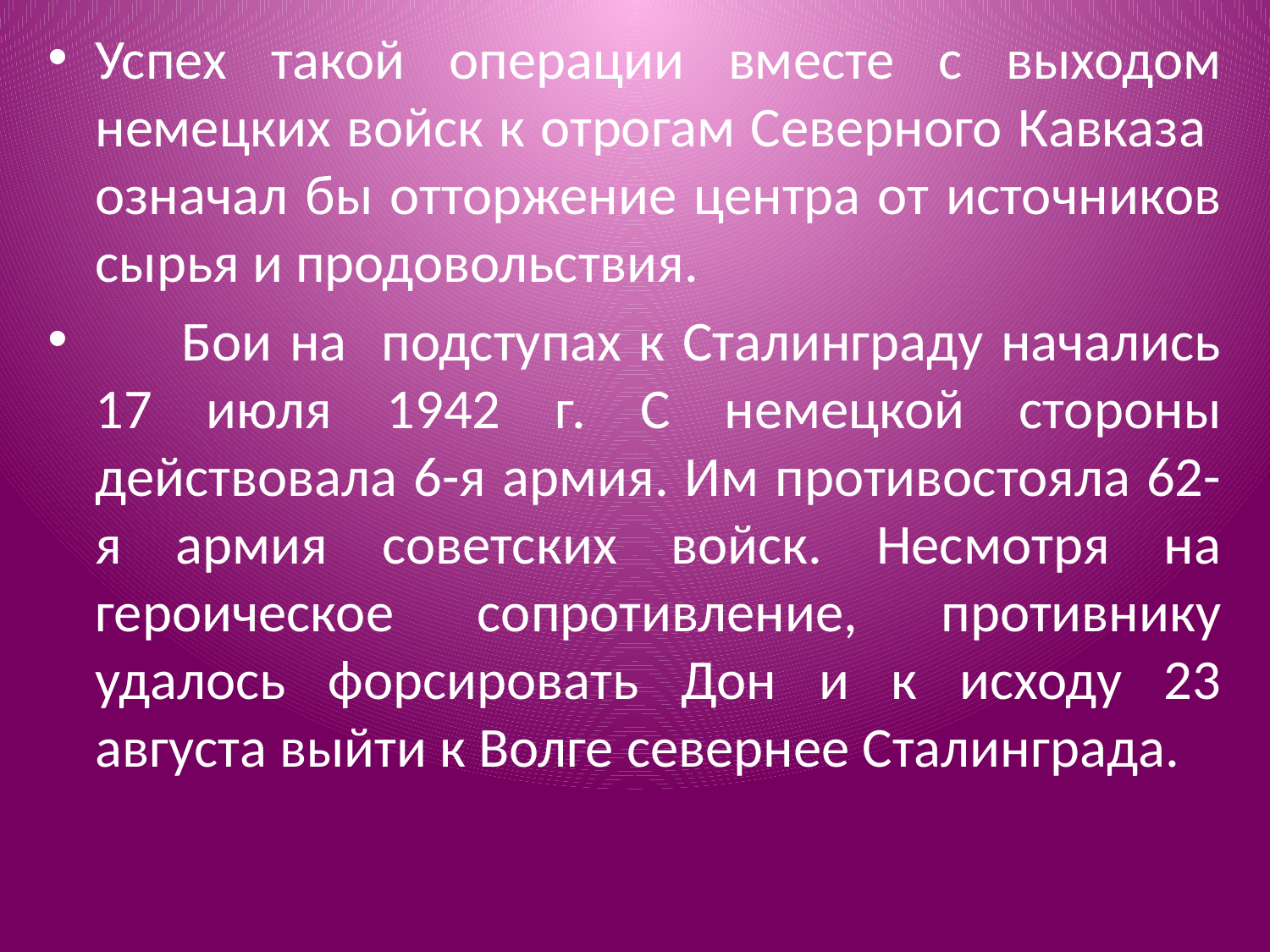

Успех такой операции вместе с выходом немецких войск к отрогам Северного Кавказа  означал бы отторжение центра от источников сырья и продовольствия.
     Бои на  подступах к Сталинграду начались 17 июля 1942 г. С немецкой стороны действовала 6-я армия. Им противостояла 62-я армия советских войск. Несмотря на героическое сопротивление, противнику удалось форсировать Дон и к исходу 23 августа выйти к Волге севернее Сталинграда.